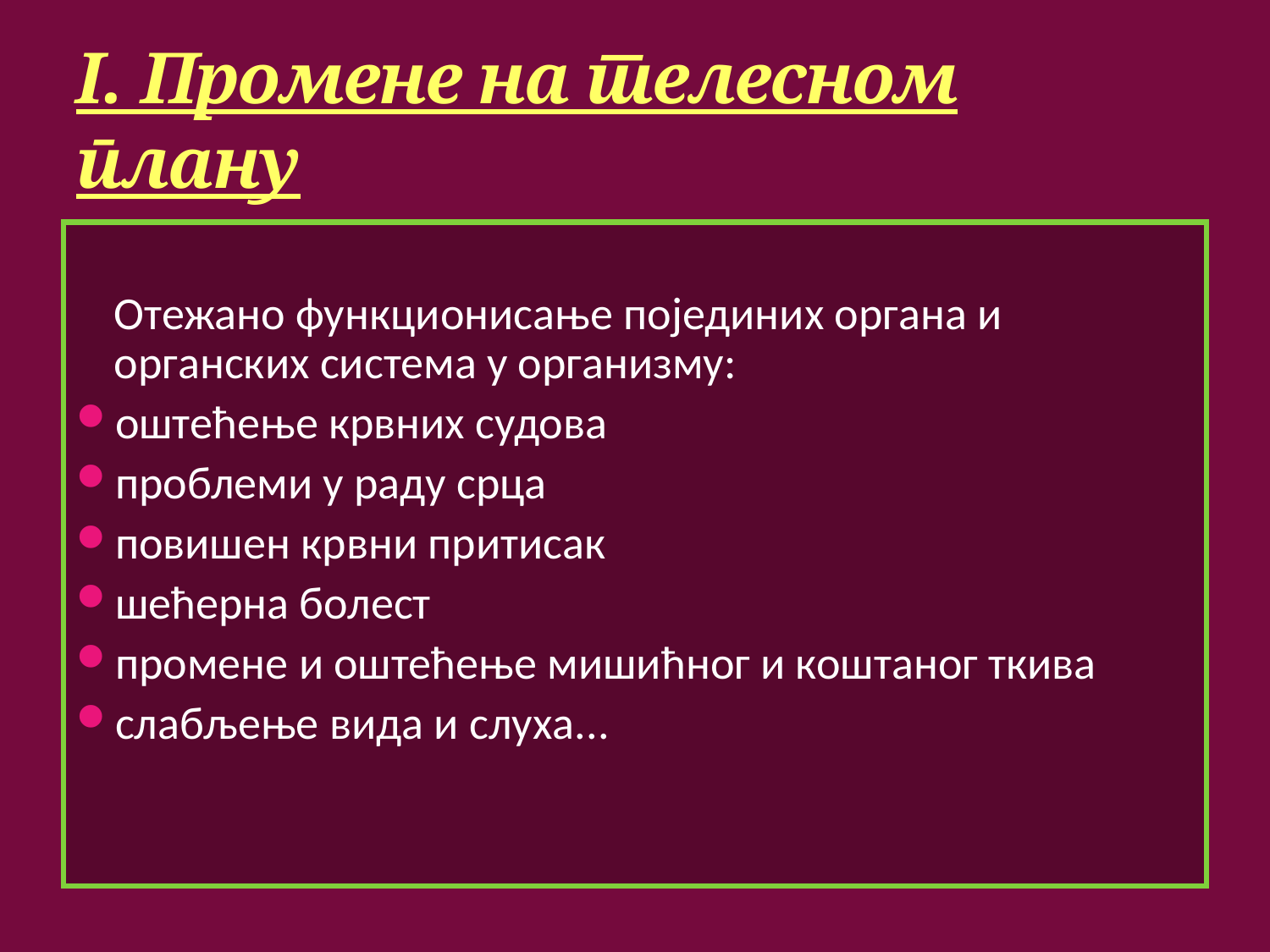

# I. Промене на телесном плану

	Отежано функционисање појединих органа и органских система у организму:
оштећење крвних судова
проблеми у раду срца
повишен крвни притисак
шећерна болест
промене и оштећење мишићног и коштаног ткива
слабљење вида и слуха...